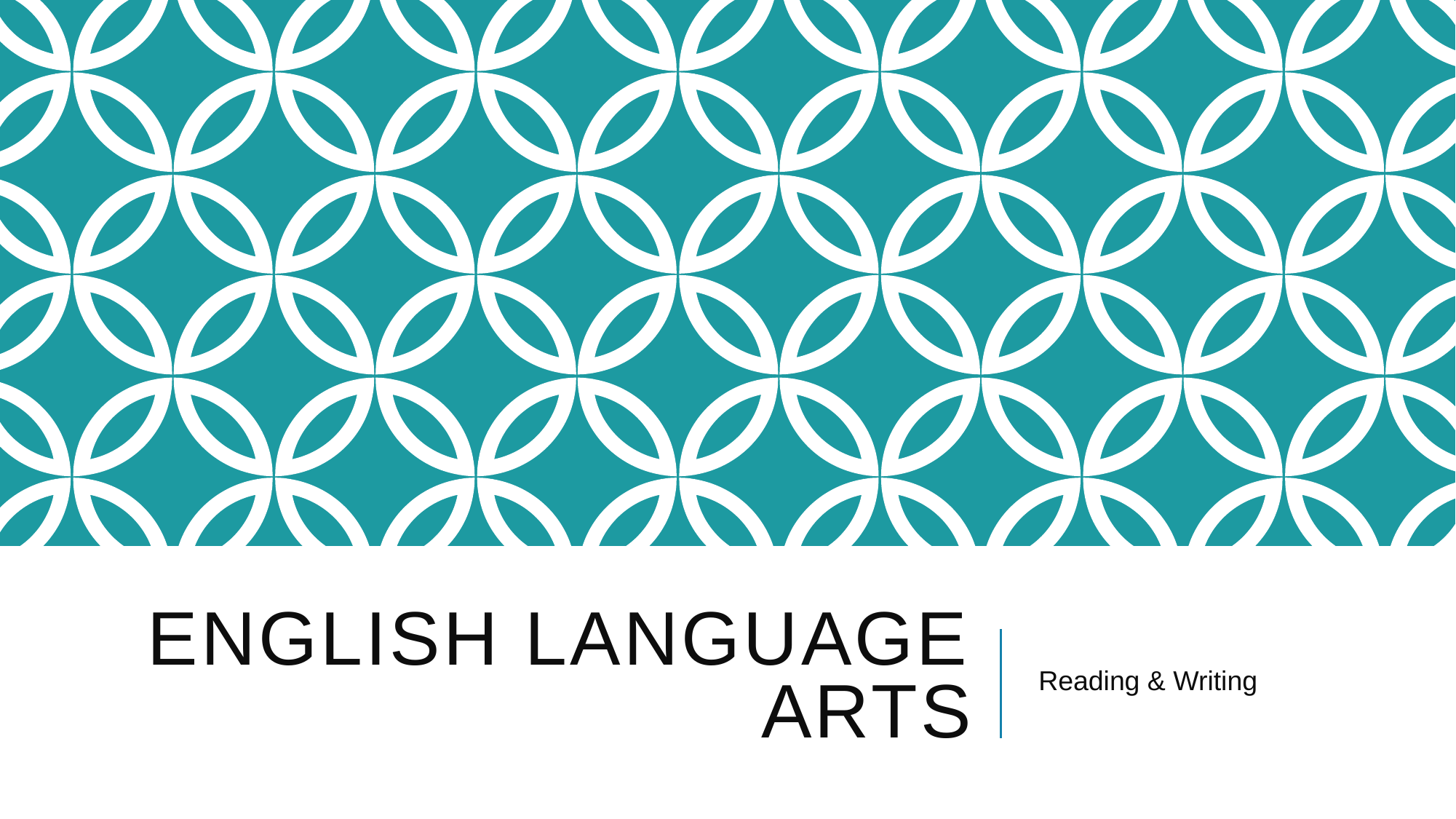

# English language Arts
Reading & Writing